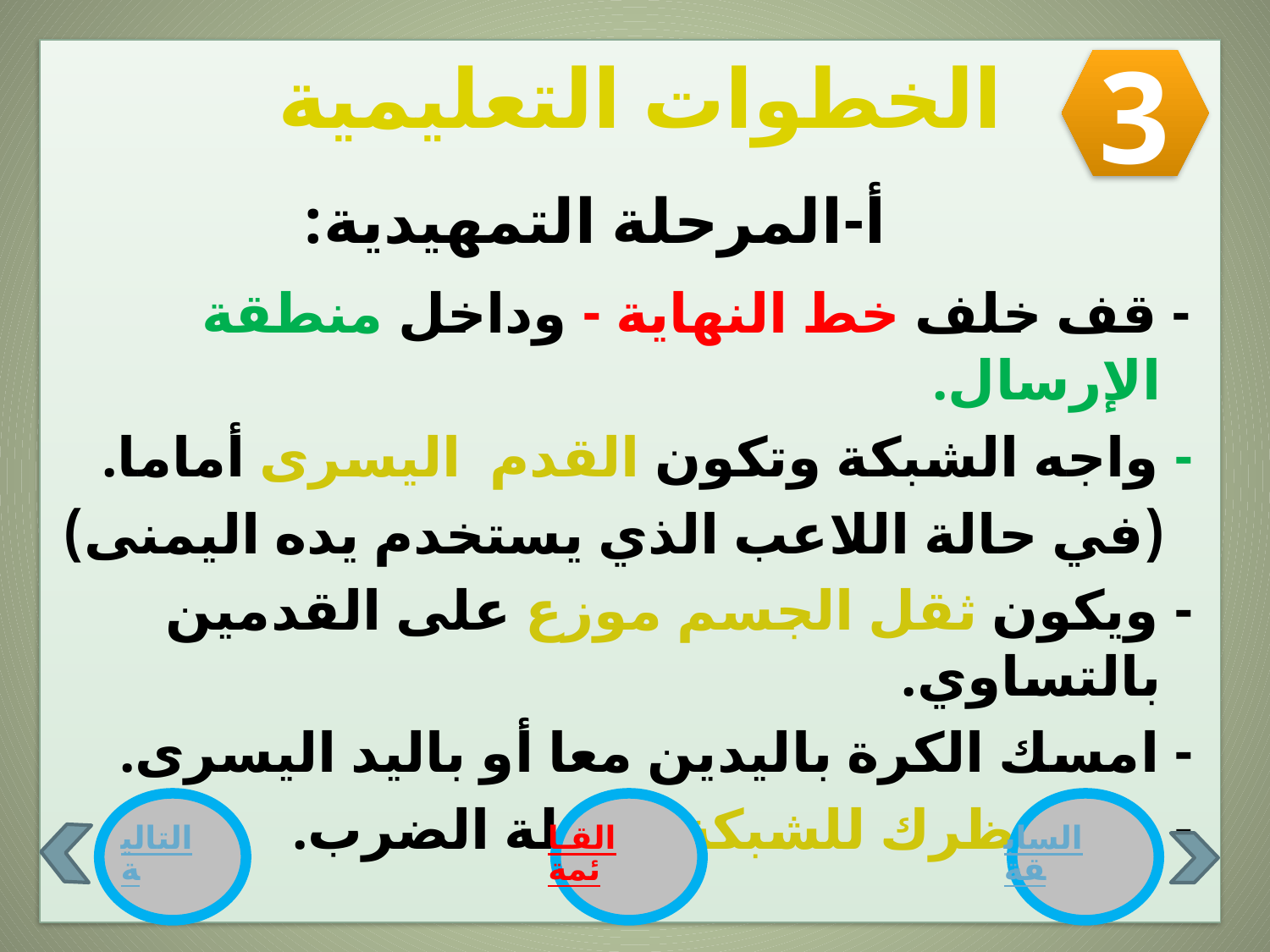

الخطوات التعليمية
               أ-المرحلة التمهيدية:
 - قف خلف خط النهاية - وداخل منطقة الإرسال.
 - واجه الشبكة وتكون القدم  اليسرى أماما.
   (في حالة اللاعب الذي يستخدم يده اليمنى)
 - ويكون ثقل الجسم موزع على القدمين بالتساوي.
 - امسك الكرة باليدين معا أو باليد اليسرى.
 - وجه نظرك للشبكة  لحظة الضرب.

3
التالية
القـائمة
السابقة